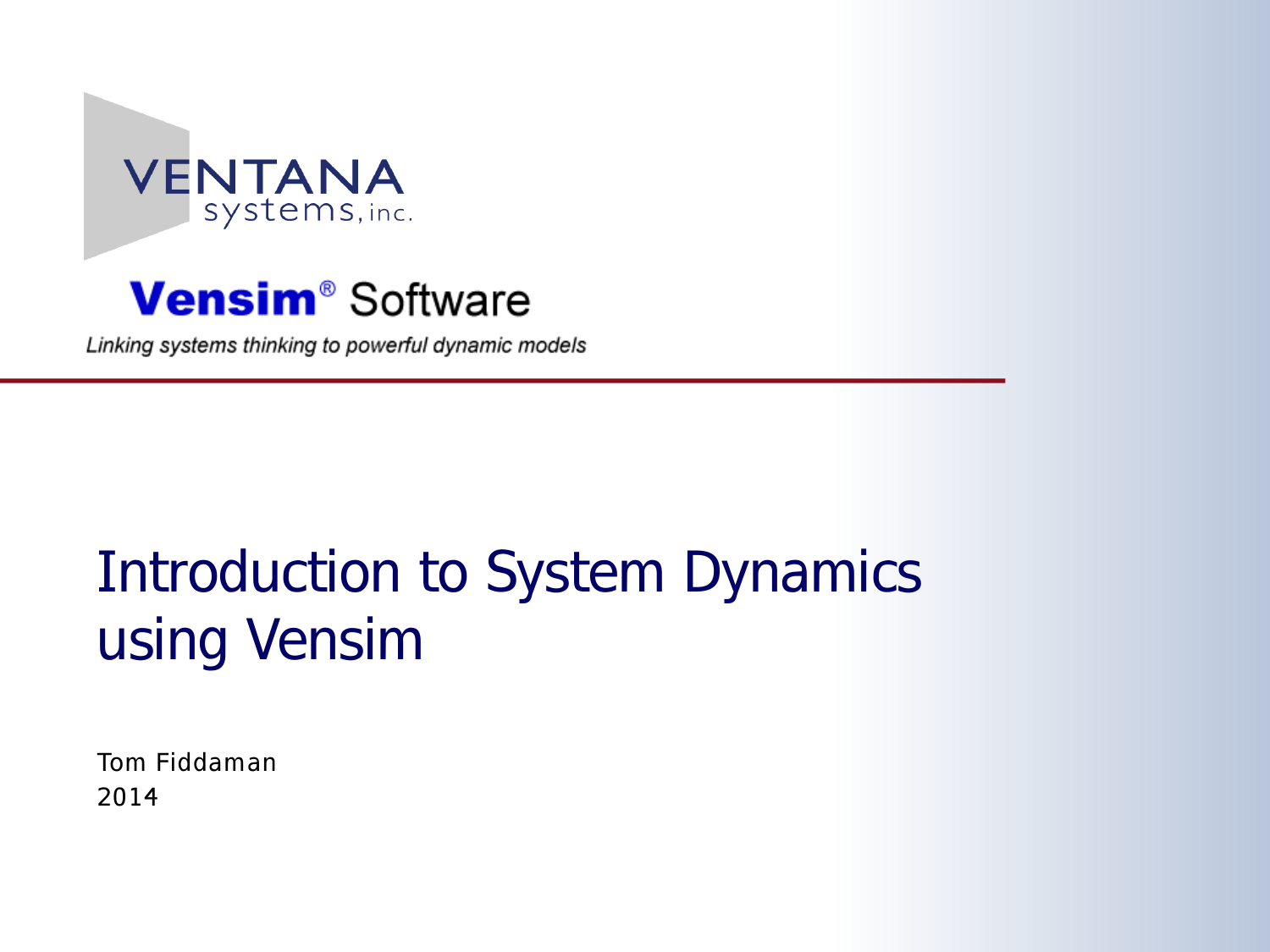

# Introduction to System Dynamics using Vensim
Tom Fiddaman
2014